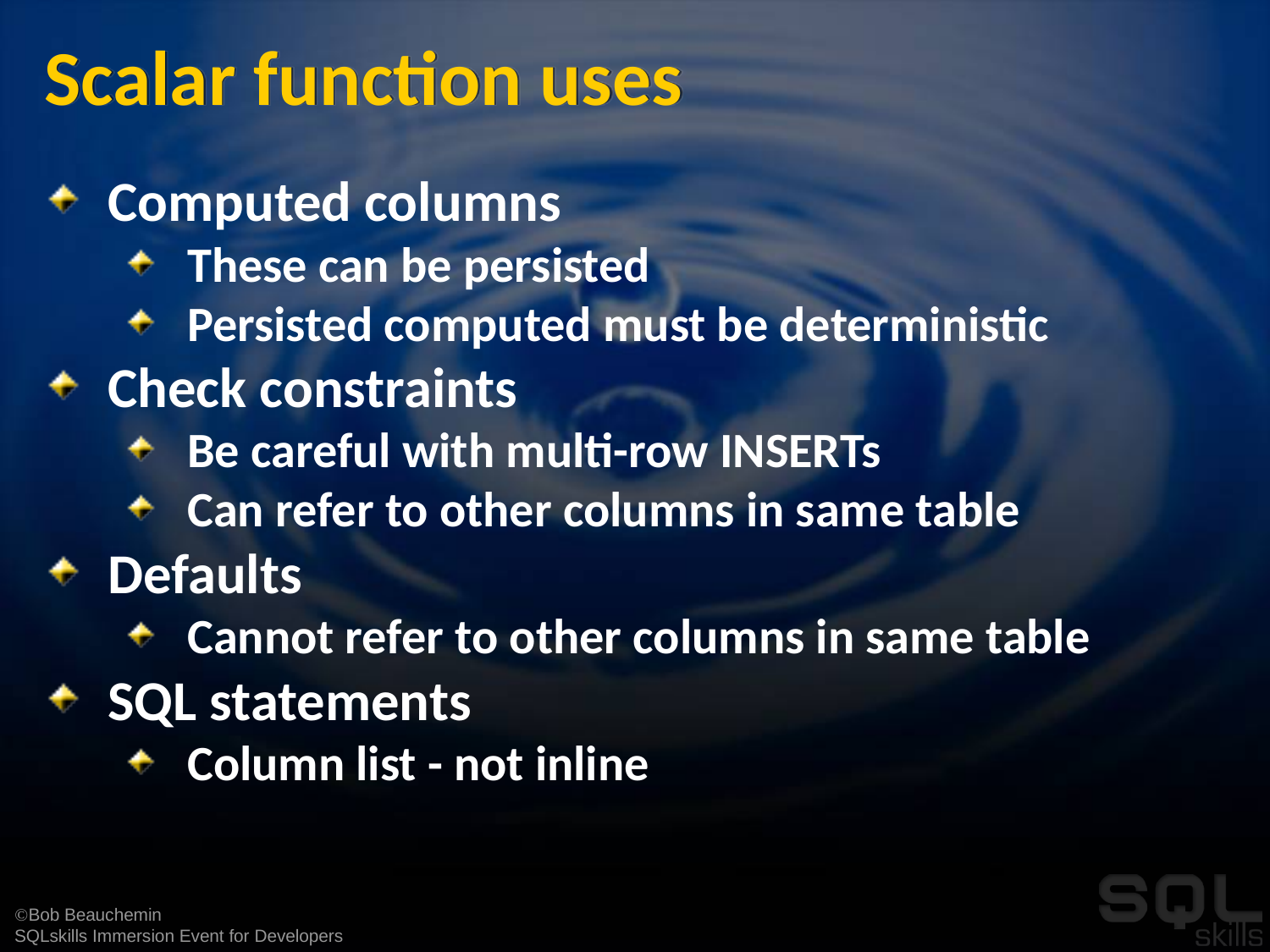

# Scalar function uses
Computed columns
These can be persisted
Persisted computed must be deterministic
Check constraints
Be careful with multi-row INSERTs
Can refer to other columns in same table
Defaults
Cannot refer to other columns in same table
SQL statements
Column list - not inline